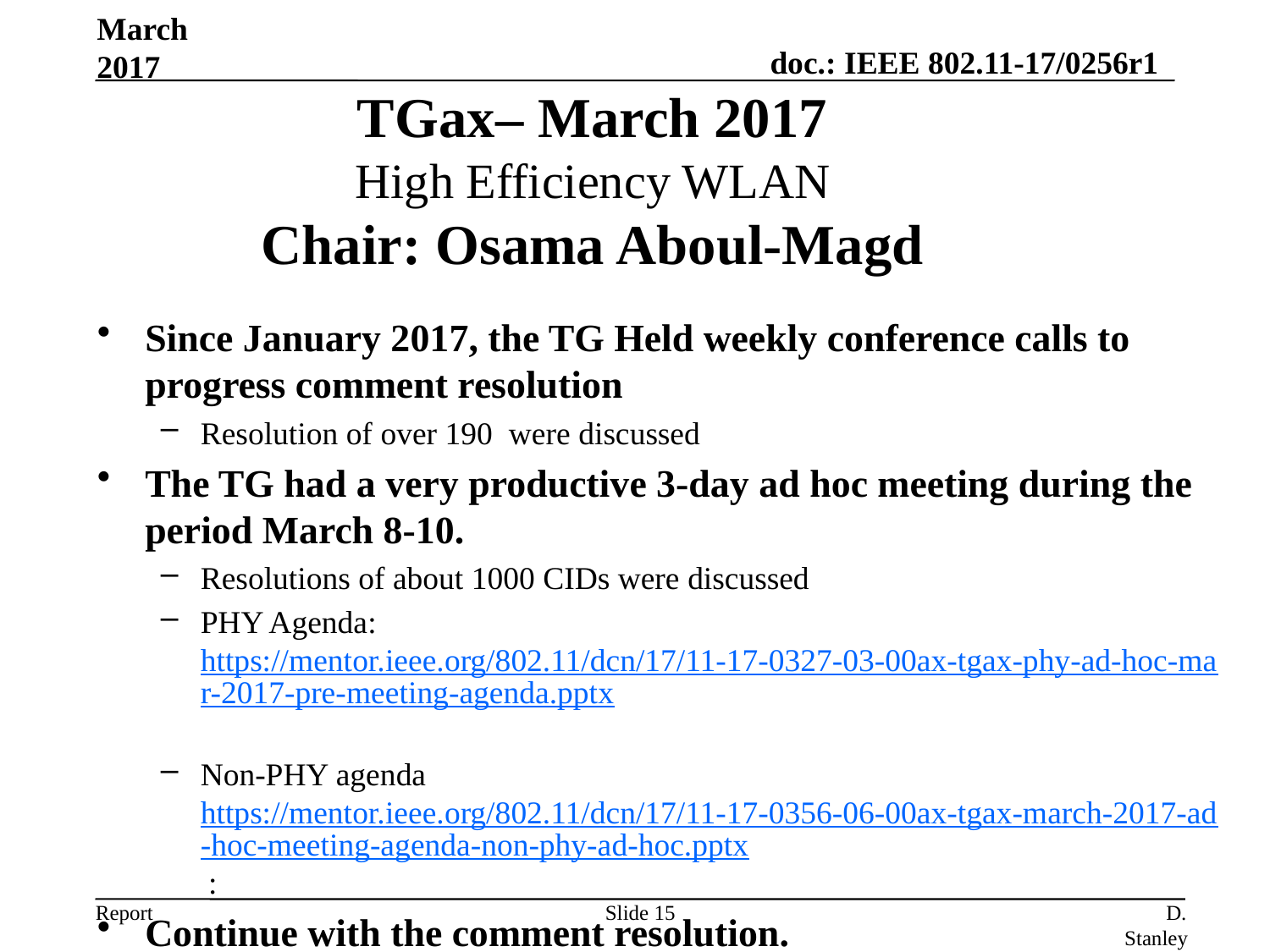

March 2017
TGax– March 2017
High Efficiency WLAN
Chair: Osama Aboul-Magd
Since January 2017, the TG Held weekly conference calls to progress comment resolution
Resolution of over 190  were discussed
The TG had a very productive 3-day ad hoc meeting during the period March 8-10.
Resolutions of about 1000 CIDs were discussed
PHY Agenda: https://mentor.ieee.org/802.11/dcn/17/11-17-0327-03-00ax-tgax-phy-ad-hoc-mar-2017-pre-meeting-agenda.pptx
Non-PHY agenda https://mentor.ieee.org/802.11/dcn/17/11-17-0356-06-00ax-tgax-march-2017-ad-hoc-meeting-agenda-non-phy-ad-hoc.pptx :
Continue with the comment resolution.
Discuss and update the TG timeline; Agenda is in 11-17/0199r0.

Slide 15
D. Stanley, HP Enterprise